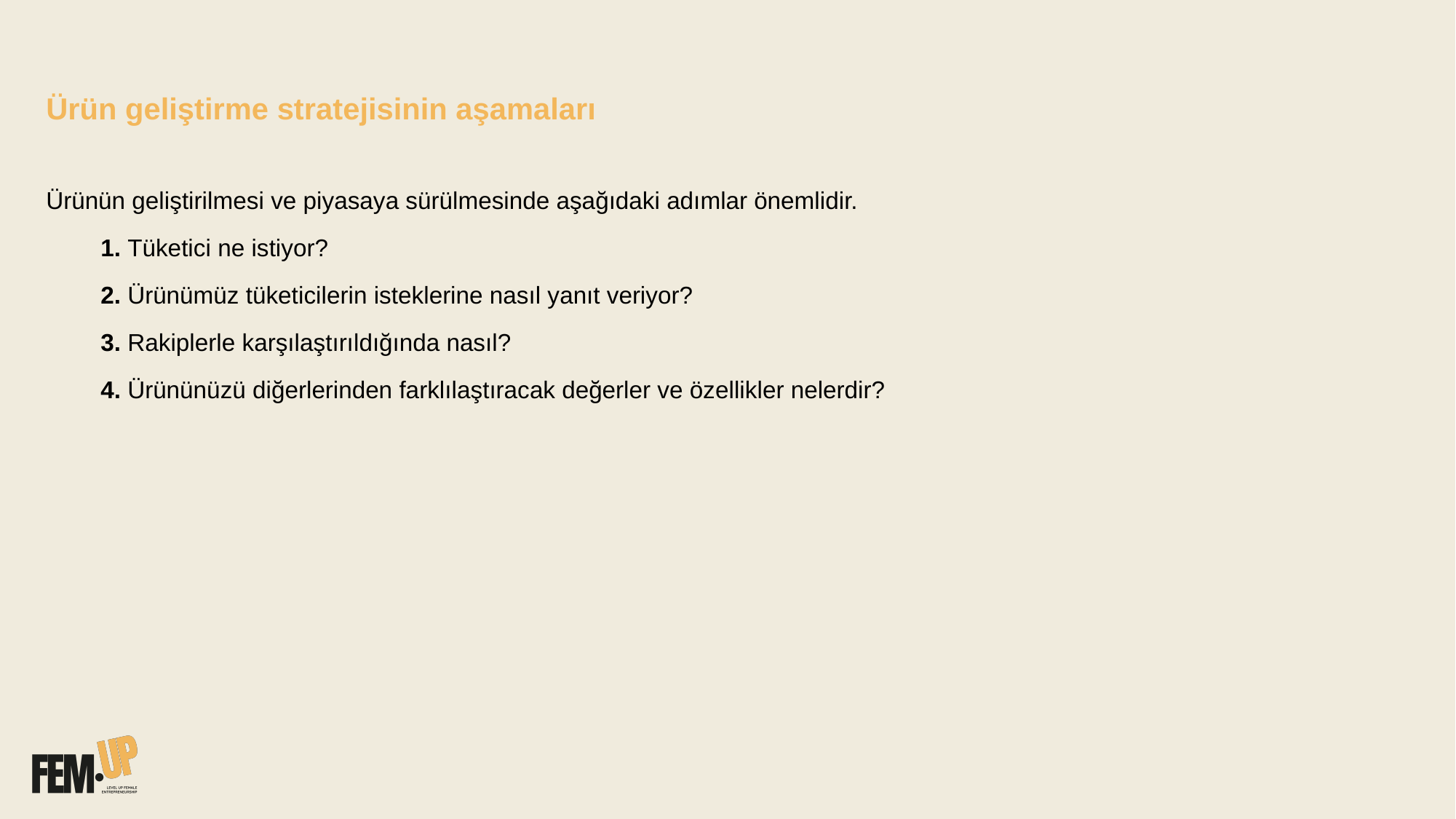

Ürün geliştirme stratejisinin aşamaları

Ürünün geliştirilmesi ve piyasaya sürülmesinde aşağıdaki adımlar önemlidir.
1. Tüketici ne istiyor?
2. Ürünümüz tüketicilerin isteklerine nasıl yanıt veriyor?
3. Rakiplerle karşılaştırıldığında nasıl?
4. Ürününüzü diğerlerinden farklılaştıracak değerler ve özellikler nelerdir?